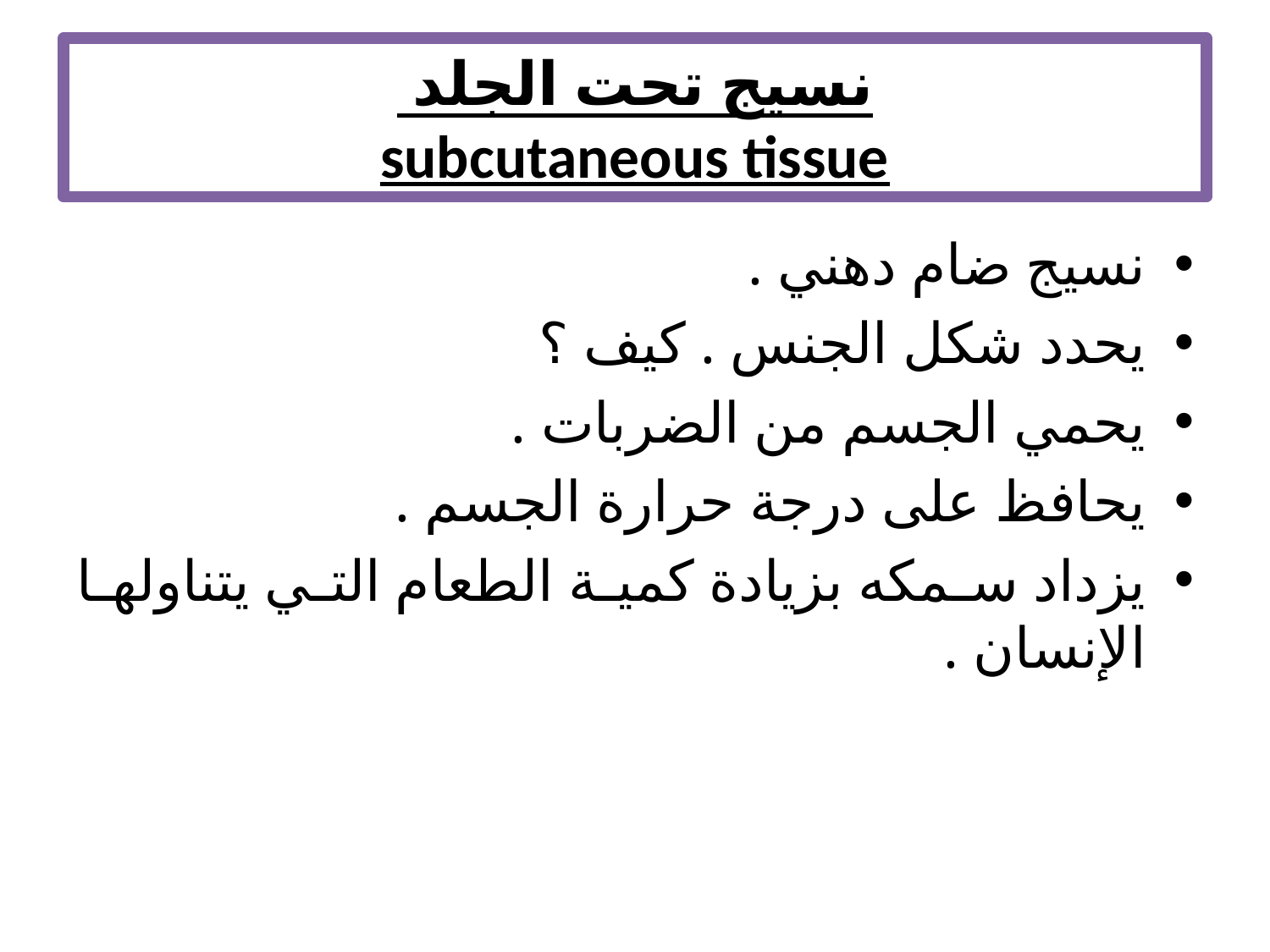

# نسيج تحت الجلد subcutaneous tissue
نسيج ضام دهني .
يحدد شكل الجنس . كيف ؟
يحمي الجسم من الضربات .
يحافظ على درجة حرارة الجسم .
يزداد سمكه بزيادة كمية الطعام التي يتناولها الإنسان .